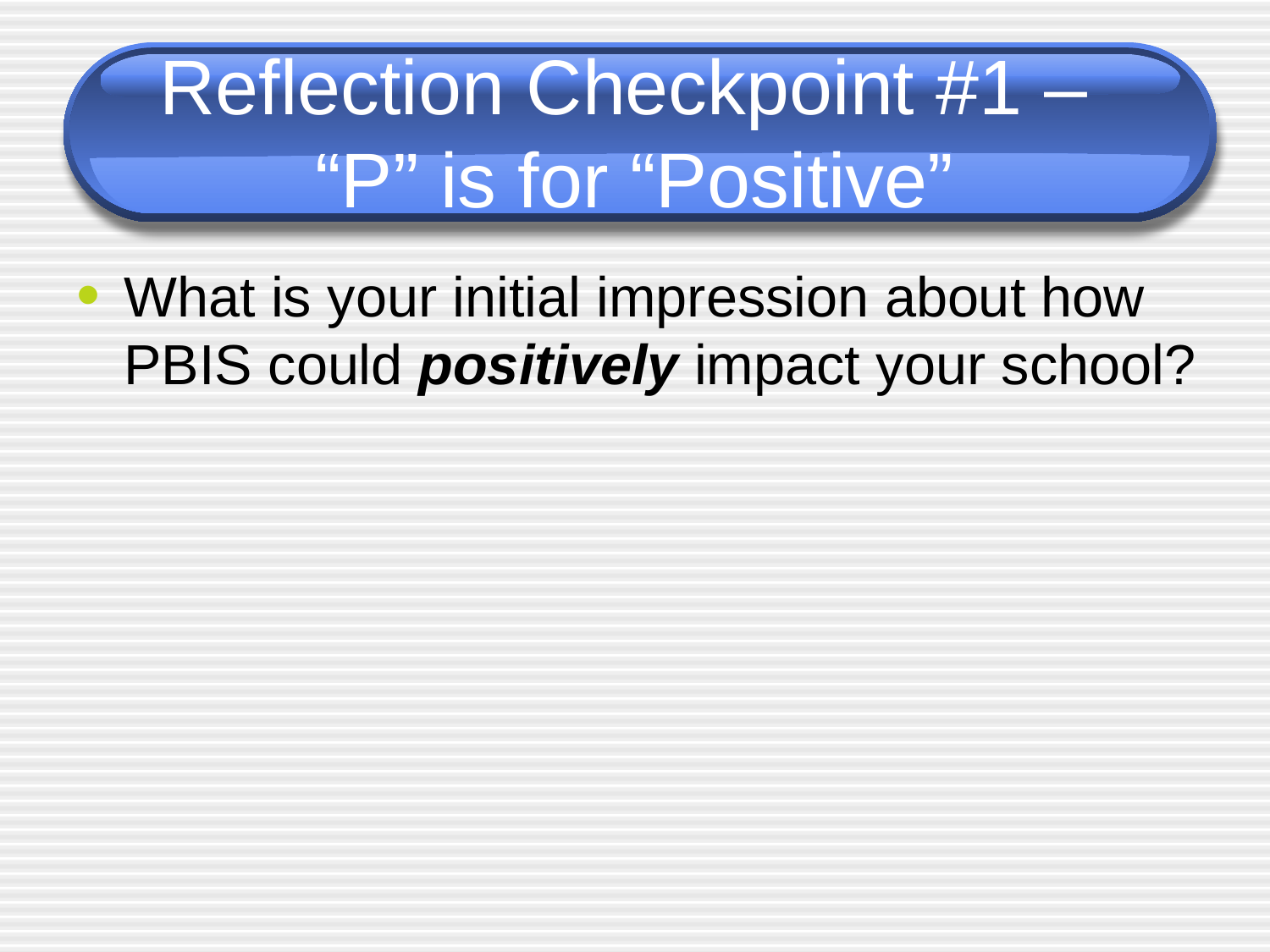

# Reflection Checkpoint #1 – “P” is for “Positive”
What is your initial impression about how PBIS could positively impact your school?